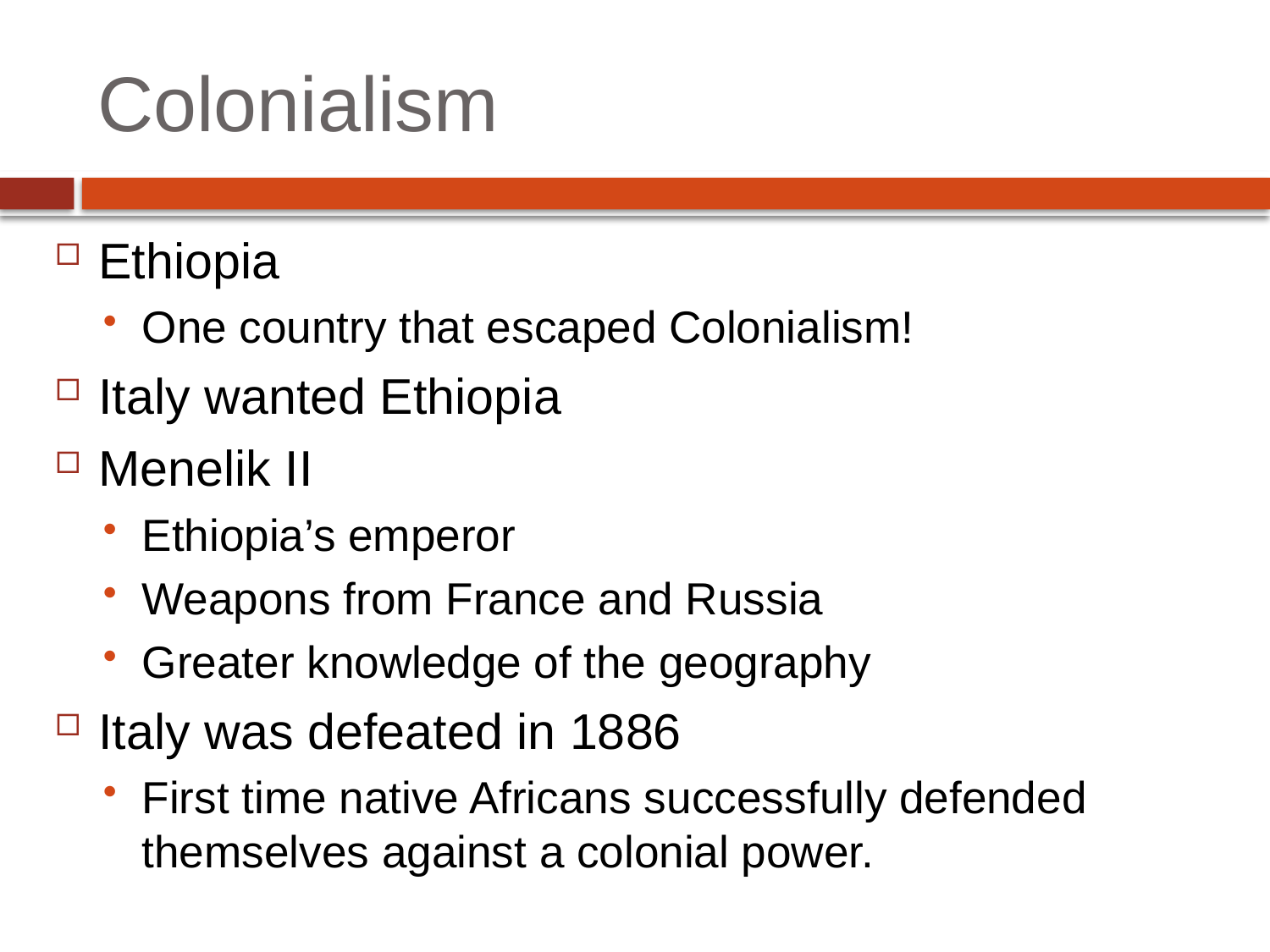

# Colonialism
Ethiopia
One country that escaped Colonialism!
Italy wanted Ethiopia
Menelik II
Ethiopia’s emperor
Weapons from France and Russia
Greater knowledge of the geography
Italy was defeated in 1886
First time native Africans successfully defended themselves against a colonial power.